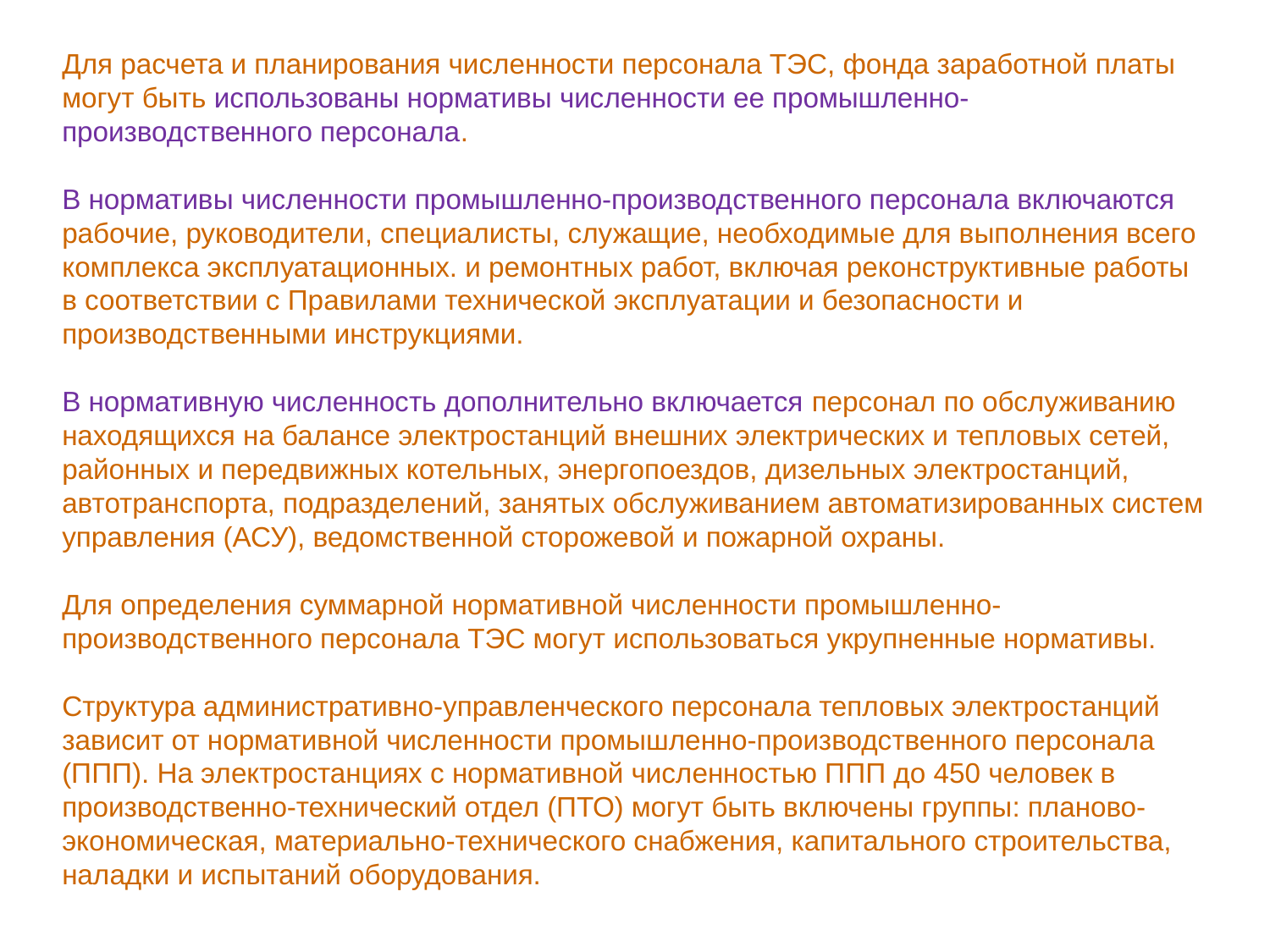

Для расчета и планирования численности персонала ТЭС, фонда заработной платы могут быть использованы нормативы численности ее промышленно-производственного персонала.

В нормативы численности промышленно-производственного персонала включаются рабочие, руководители, специалисты, служащие, необходимые для выполнения всего комплекса эксплуатационных. и ремонтных работ, включая реконструктивные работы в соответствии с Правилами технической эксплуатации и безопасности и производственными инструкциями.

В нормативную численность дополнительно включается персонал по обслуживанию находящихся на балансе электростанций внешних электрических и тепловых сетей, районных и передвижных котельных, энергопоездов, дизельных электростанций, автотранспорта, подразделений, занятых обслуживанием автоматизированных систем управления (АСУ), ведомственной сторожевой и пожарной охраны.

Для определения суммарной нормативной численности промышленно-производственного персонала ТЭС могут использоваться укрупненные нормативы.

Структура административно-управленческого персонала тепловых электростанций зависит от нормативной численности промышленно-производственного персонала (ППП). На электростанциях с нормативной численностью ППП до 450 человек в производственно-технический отдел (ПТО) могут быть включены группы: планово-экономическая, материально-технического снабжения, капитального строительства, наладки и испытаний оборудования.